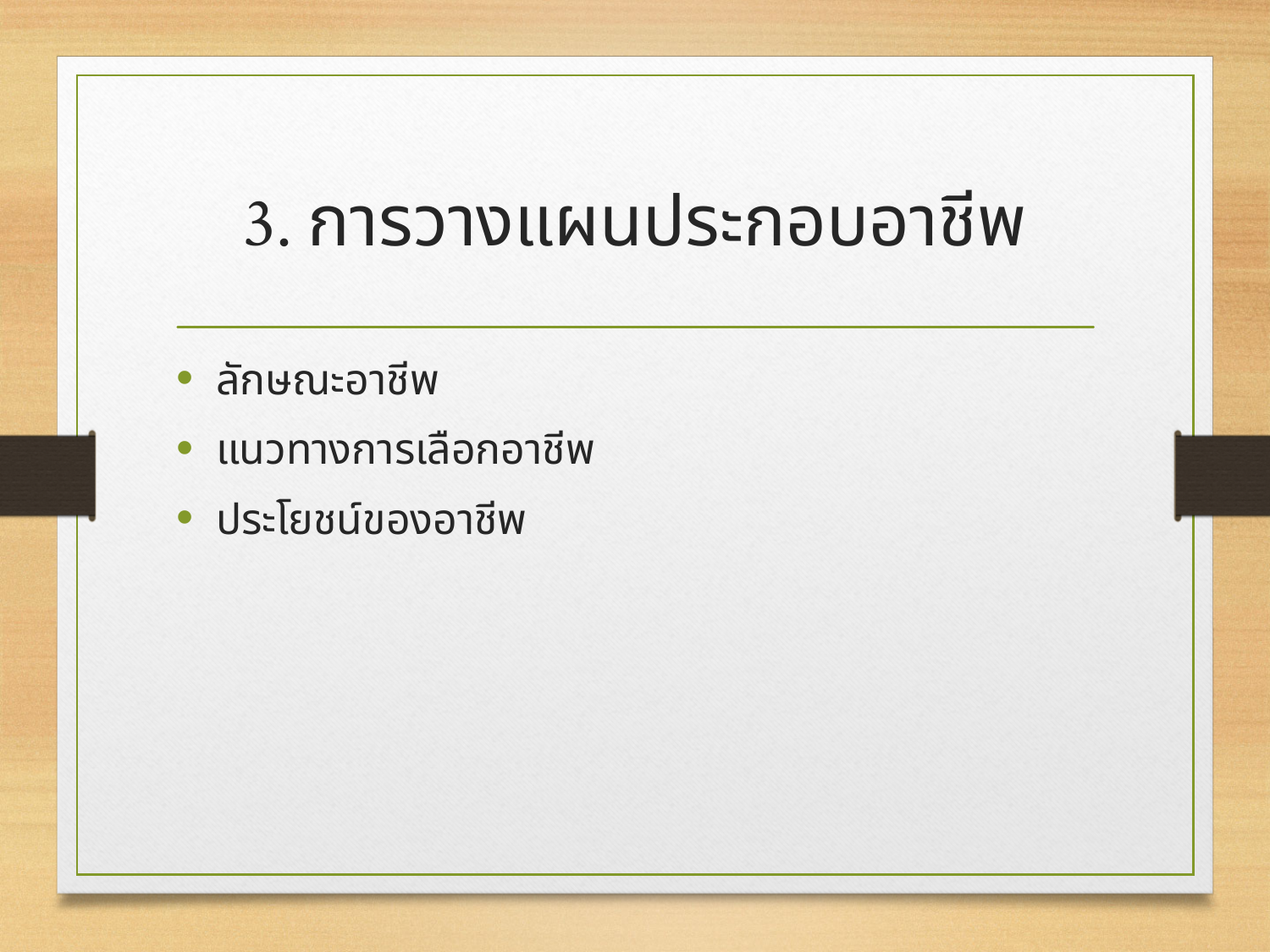

# 3. การวางแผนประกอบอาชีพ
ลักษณะอาชีพ
แนวทางการเลือกอาชีพ
ประโยชน์ของอาชีพ